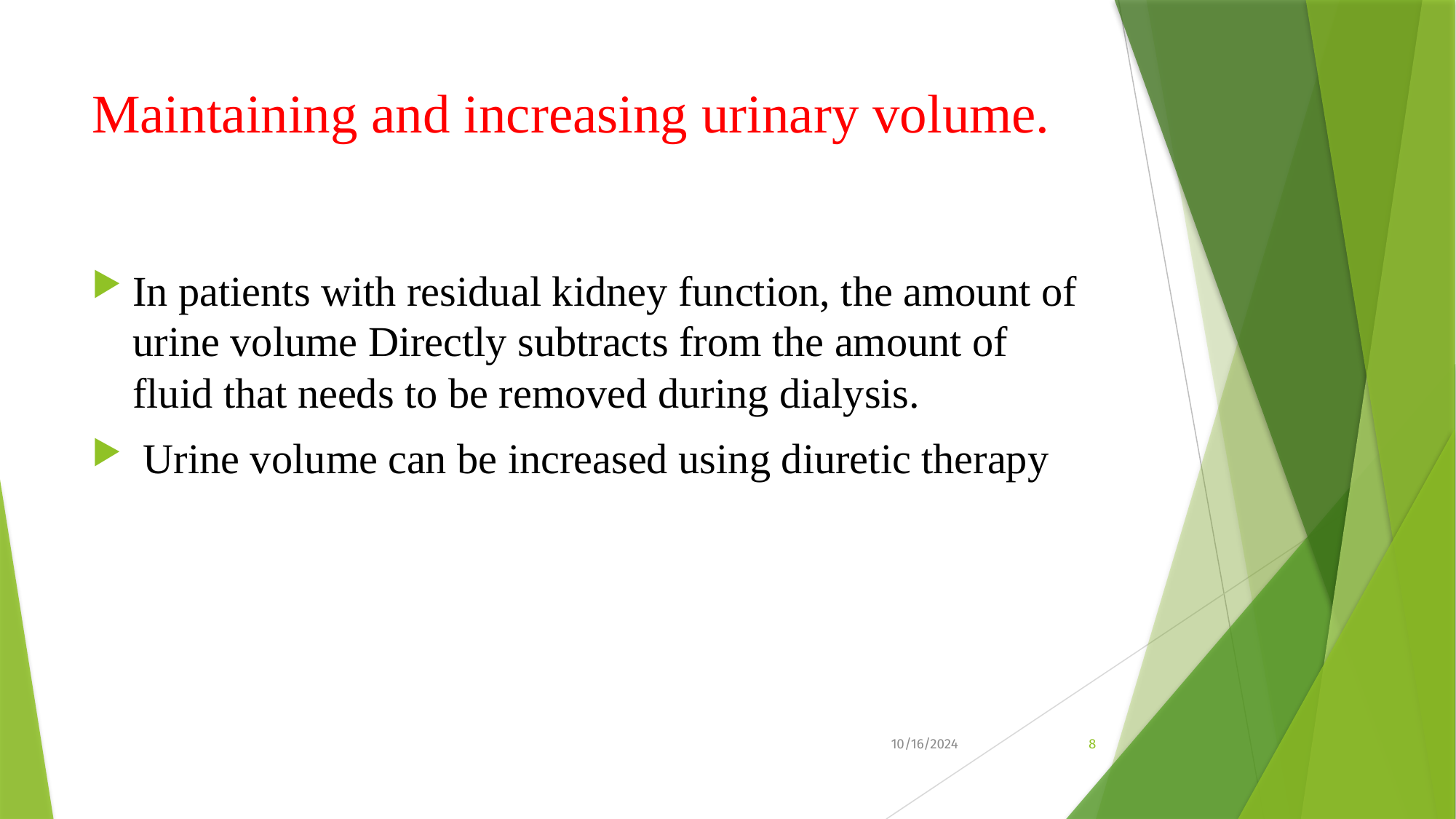

# Maintaining and increasing urinary volume.
In patients with residual kidney function, the amount of urine volume Directly subtracts from the amount of fluid that needs to be removed during dialysis.
 Urine volume can be increased using diuretic therapy
10/16/2024
8